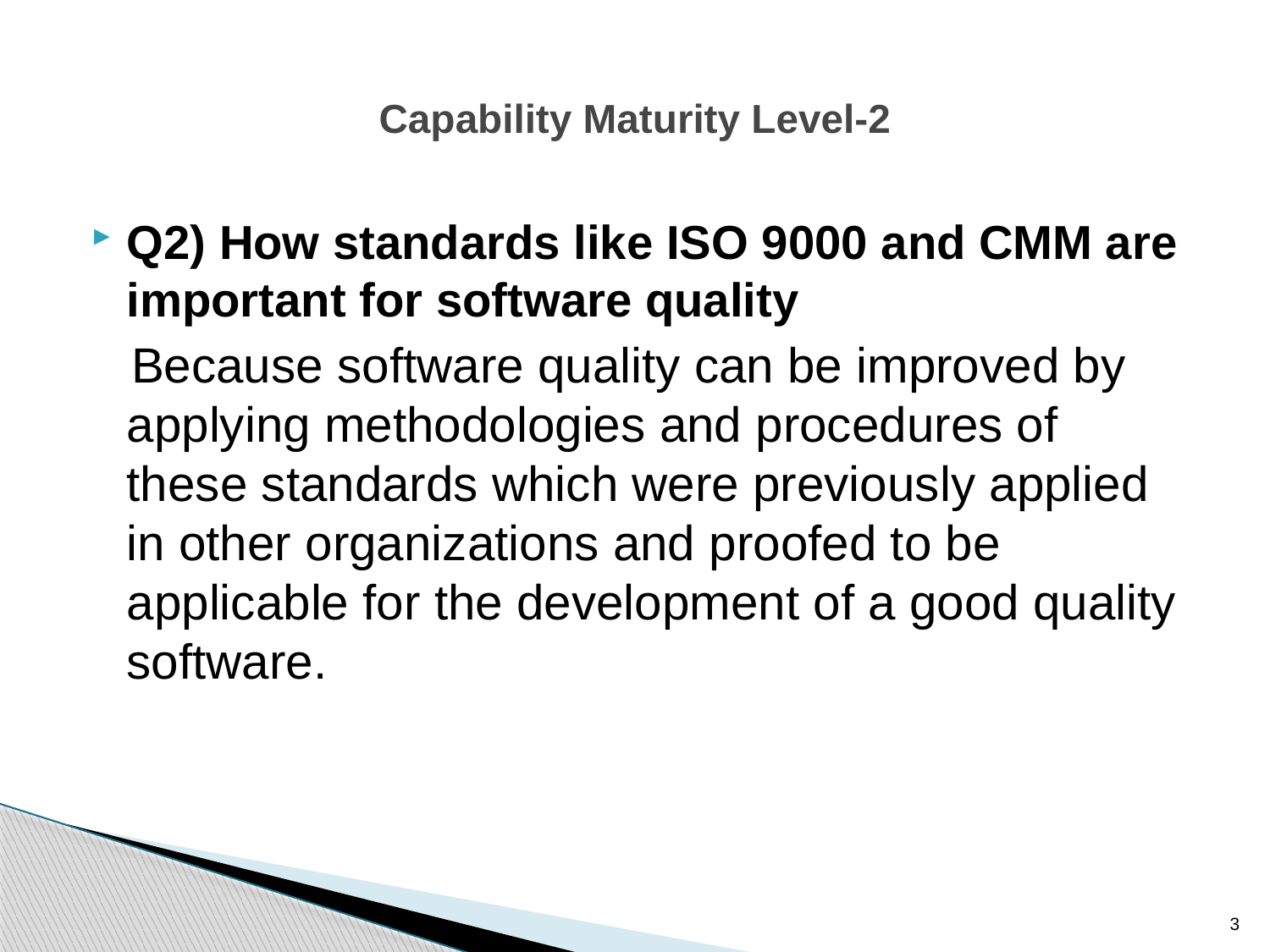

# Capability Maturity Level-2
Q2) How standards like ISO 9000 and CMM are important for software quality
   Because software quality can be improved by applying methodologies and procedures of these standards which were previously applied in other organizations and proofed to be applicable for the development of a good quality software.

3